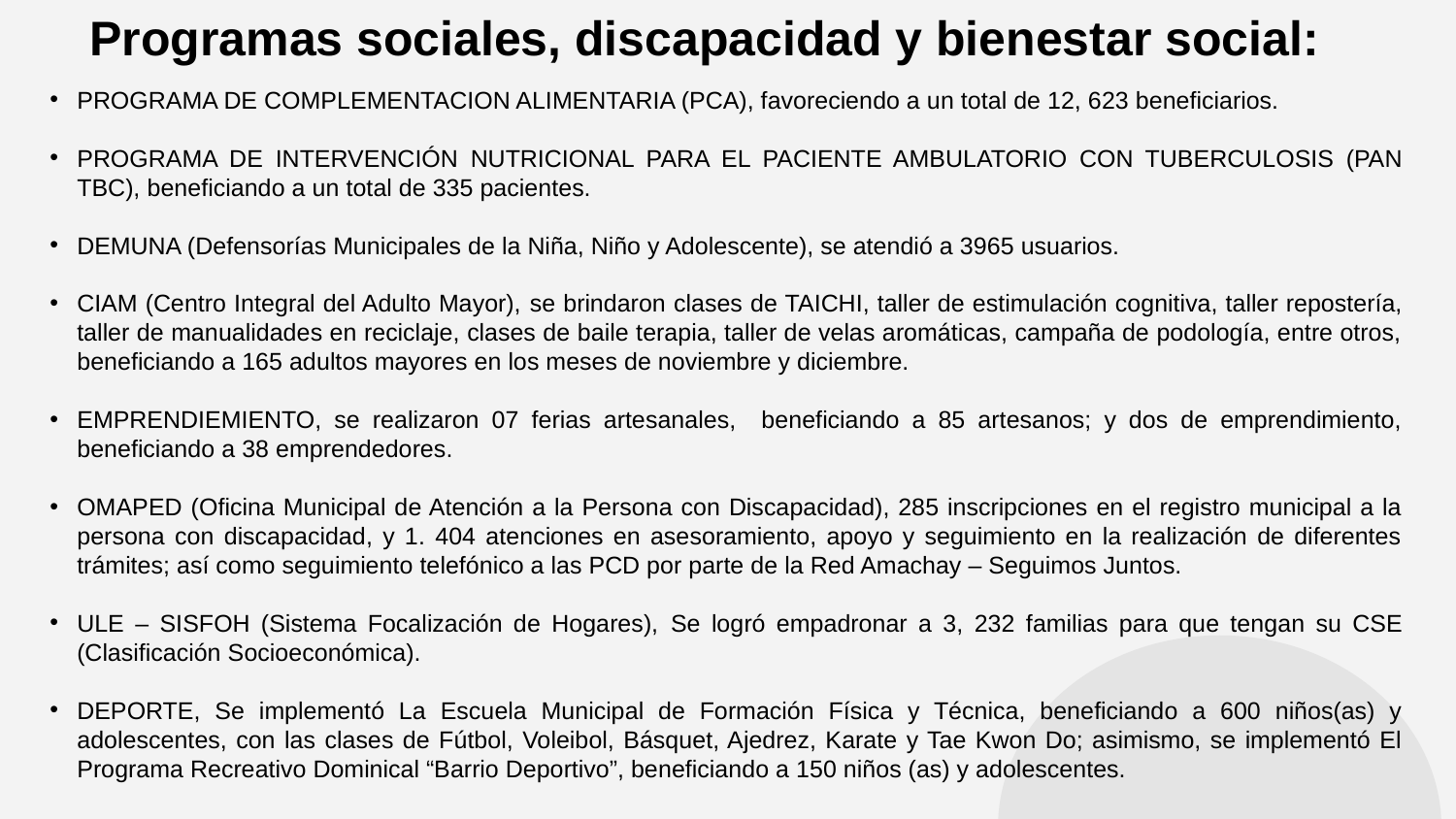

Programas sociales, discapacidad y bienestar social:
PROGRAMA DE COMPLEMENTACION ALIMENTARIA (PCA), favoreciendo a un total de 12, 623 beneficiarios.

PROGRAMA DE INTERVENCIÓN NUTRICIONAL PARA EL PACIENTE AMBULATORIO CON TUBERCULOSIS (PAN TBC), beneficiando a un total de 335 pacientes.

DEMUNA (Defensorías Municipales de la Niña, Niño y Adolescente), se atendió a 3965 usuarios.

CIAM (Centro Integral del Adulto Mayor), se brindaron clases de TAICHI, taller de estimulación cognitiva, taller repostería, taller de manualidades en reciclaje, clases de baile terapia, taller de velas aromáticas, campaña de podología, entre otros, beneficiando a 165 adultos mayores en los meses de noviembre y diciembre.

EMPRENDIEMIENTO, se realizaron 07 ferias artesanales,  beneficiando a 85 artesanos; y dos de emprendimiento, beneficiando a 38 emprendedores.

OMAPED (Oficina Municipal de Atención a la Persona con Discapacidad), 285 inscripciones en el registro municipal a la persona con discapacidad, y 1. 404 atenciones en asesoramiento, apoyo y seguimiento en la realización de diferentes trámites; así como seguimiento telefónico a las PCD por parte de la Red Amachay – Seguimos Juntos.

ULE – SISFOH (Sistema Focalización de Hogares), Se logró empadronar a 3, 232 familias para que tengan su CSE (Clasificación Socioeconómica).

DEPORTE, Se implementó La Escuela Municipal de Formación Física y Técnica, beneficiando a 600 niños(as) y adolescentes, con las clases de Fútbol, Voleibol, Básquet, Ajedrez, Karate y Tae Kwon Do; asimismo, se implementó El Programa Recreativo Dominical “Barrio Deportivo”, beneficiando a 150 niños (as) y adolescentes.